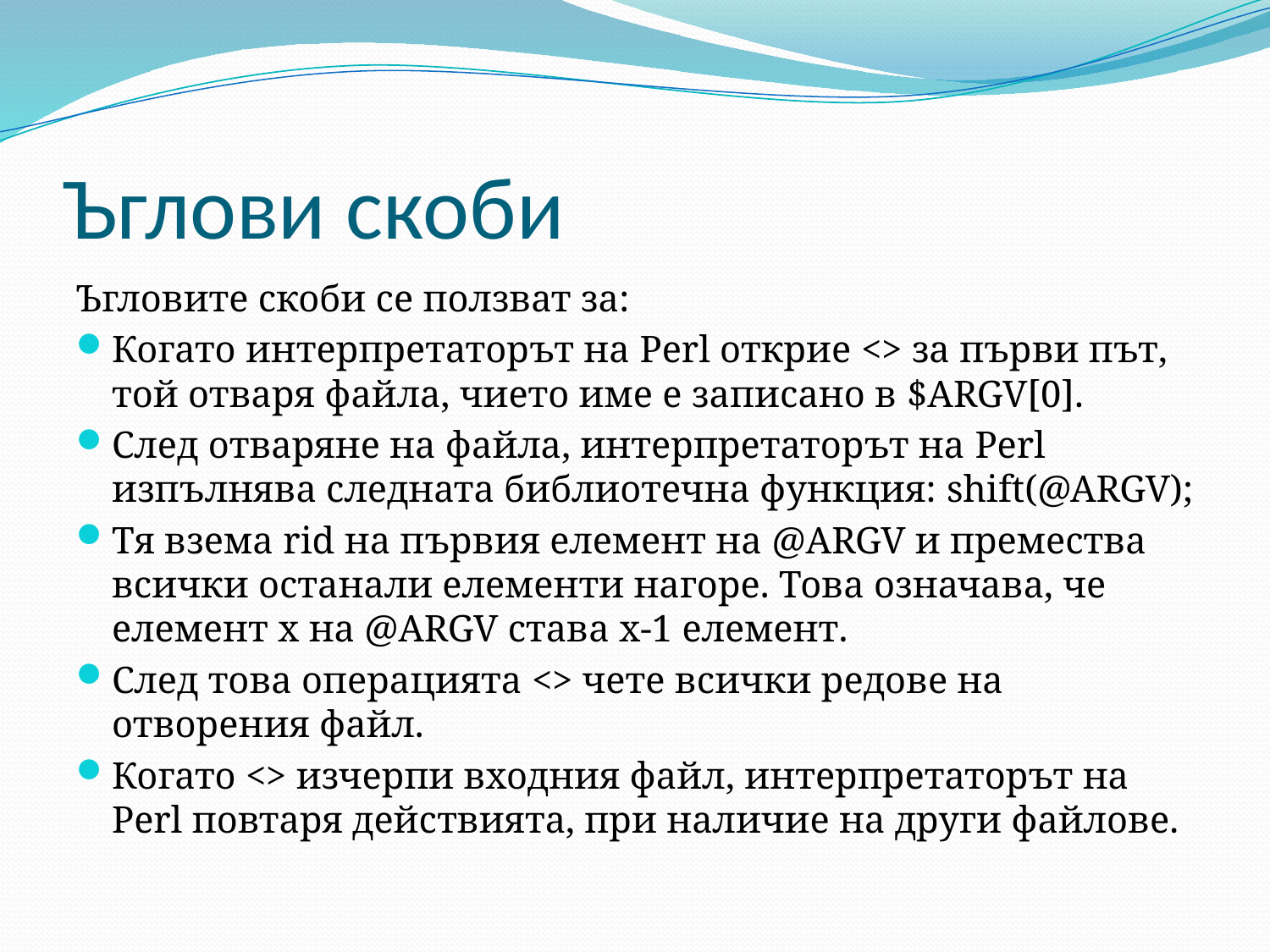

# Ъглови скоби
Ъгловите скоби се ползват за:
Когато интерпретаторът на Perl открие <> за първи път, той отваря файла, чието име е записано в $ARGV[0].
След отваряне на файла, интерпретаторът на Perl изпълнява следната библиотечна функция: shift(@ARGV);
Тя взема rid на първия елемент на @ARGV и премества всички останали елементи нагоре. Това означава, че елемент x на @ARGV става x-1 елемент.
След това операцията <> чете всички редове на отворения файл.
Когато <> изчерпи входния файл, интерпретаторът на Perl повтаря действията, при наличие на други файлове.